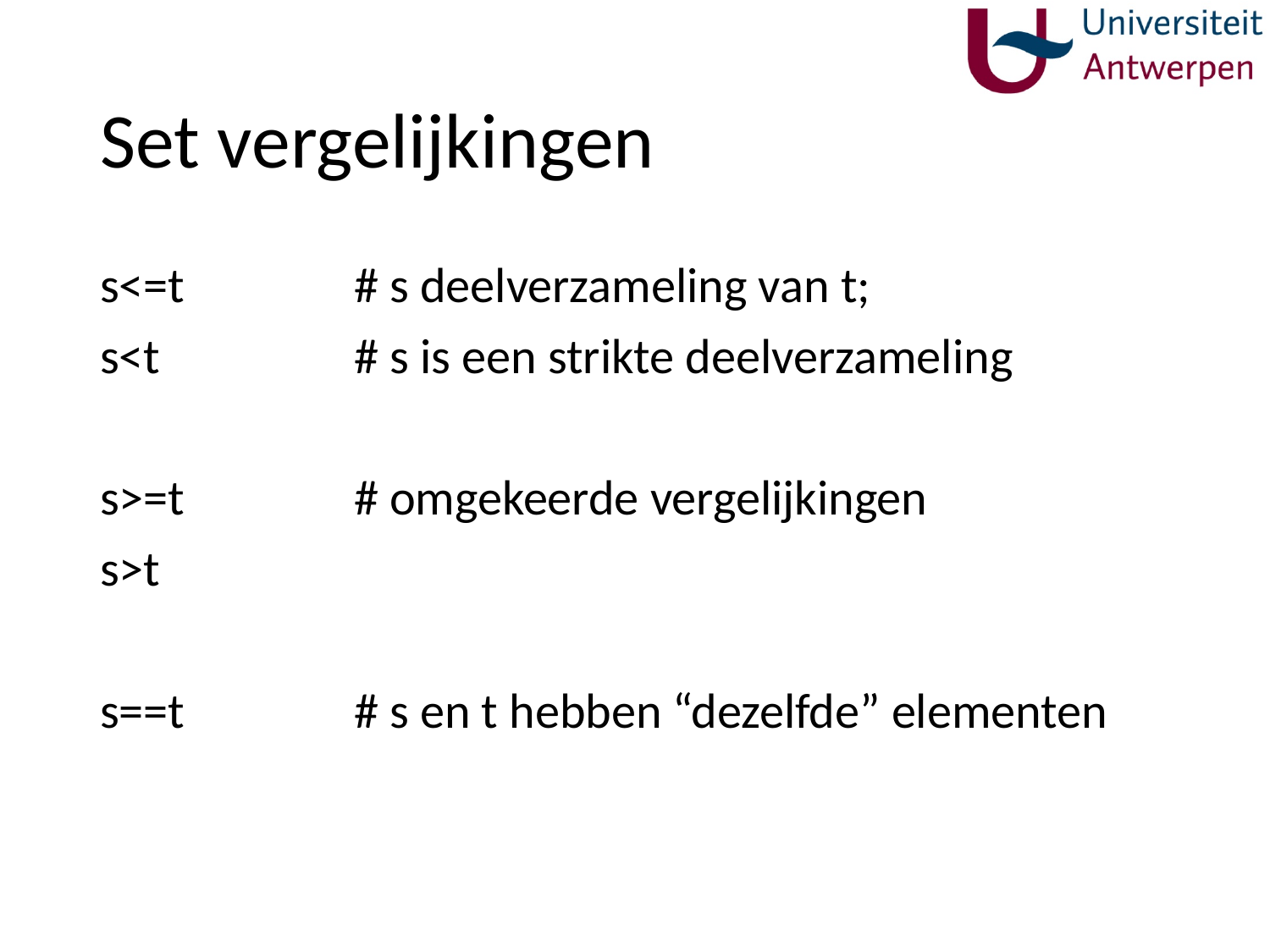

# Set vergelijkingen
s<=t		# s deelverzameling van t;
s<t		# s is een strikte deelverzameling

s>=t		# omgekeerde vergelijkingen
s>t

s==t		# s en t hebben “dezelfde” elementen